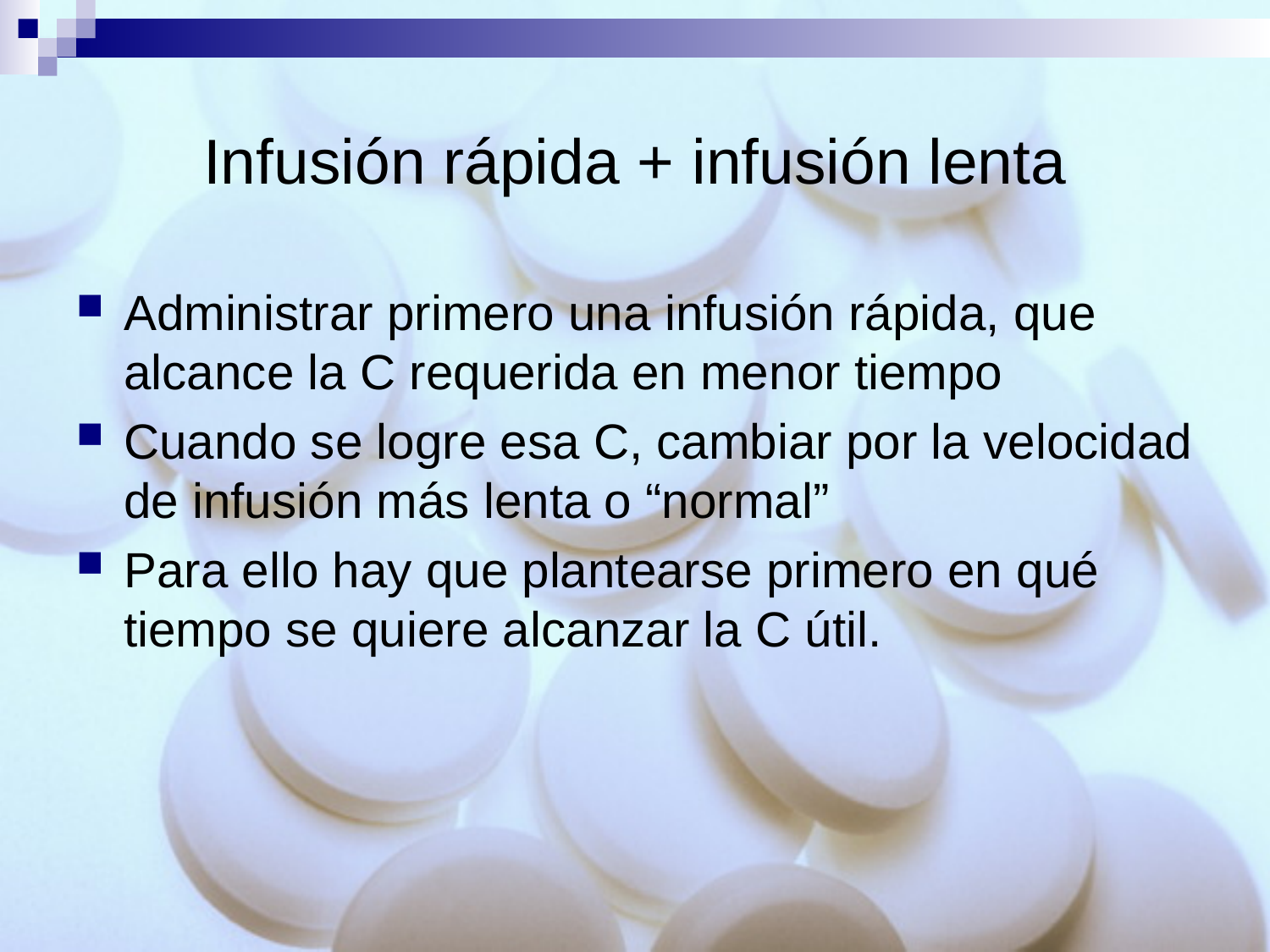

# Infusión rápida + infusión lenta
Administrar primero una infusión rápida, que alcance la C requerida en menor tiempo
Cuando se logre esa C, cambiar por la velocidad de infusión más lenta o “normal”
Para ello hay que plantearse primero en qué tiempo se quiere alcanzar la C útil.